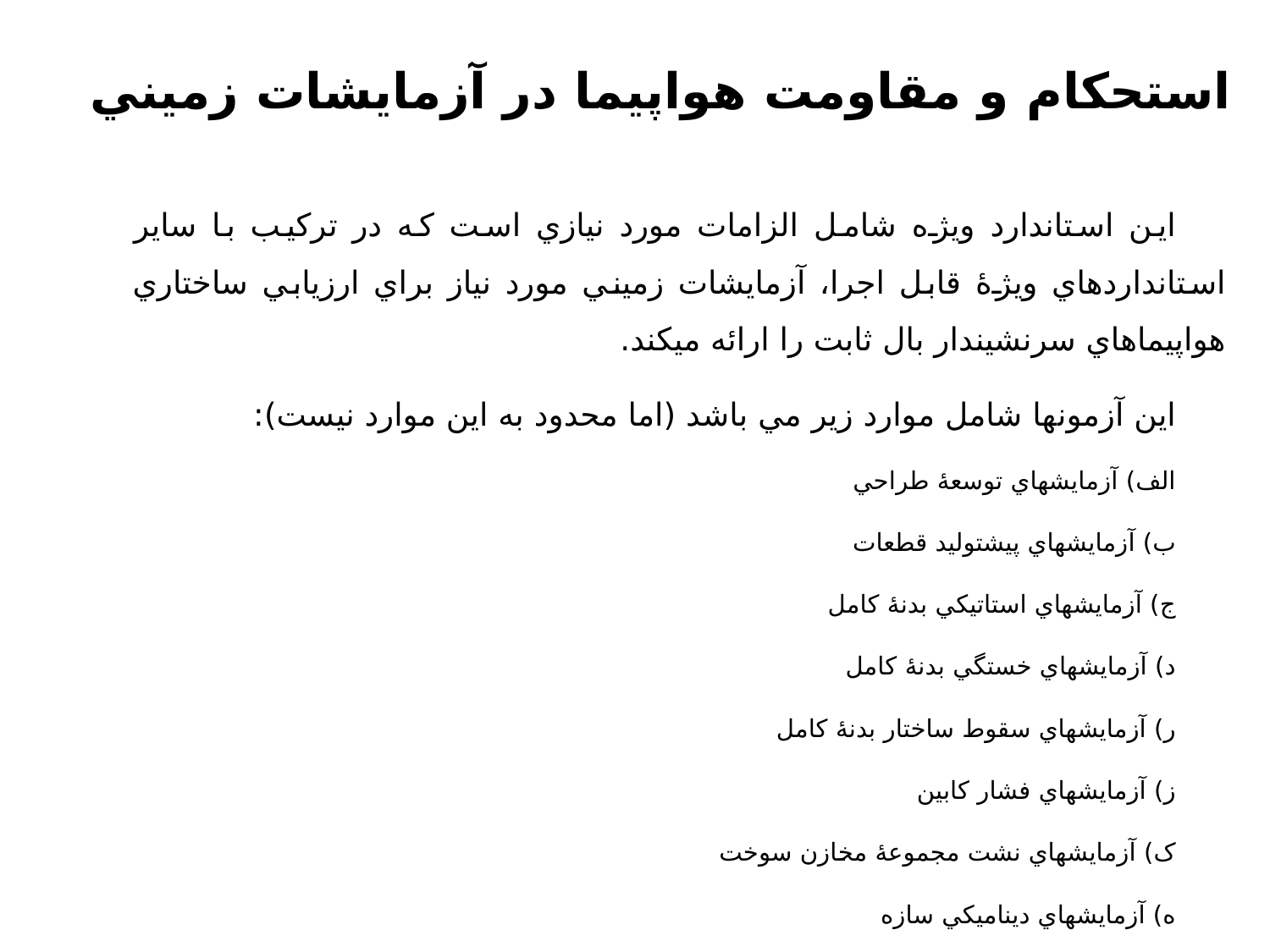

استحکام و مقاومت هواپيما در آزمايشات زميني
اين استاندارد ويژه شامل الزامات مورد نيازي است که در ترکيب با ساير استانداردهاي ويژۀ قابل اجرا، آزمايشات زميني مورد نياز براي ارزيابي ساختاري هواپيماهاي سرنشين­دار بال ثابت را ارائه مي­کند.
اين آزمون­ها شامل موارد زير مي باشد (اما محدود به اين موارد نيست):
الف) آزمايش­هاي توسعۀ طراحي
ب) آزمايش­هاي پيش­توليد قطعات
ج) آزمايش­هاي استاتيکي بدنۀ کامل
د) آزمايش­هاي خستگي بدنۀ کامل
ر) آزمايش­هاي سقوط ساختار بدنۀ کامل
ز) آزمايش­هاي فشار کابين
ک) آزمايش­هاي نشت مجموعۀ مخازن سوخت
ه) آزمايش­هاي ديناميکي سازه
ي) آزمايش­هاي سازه­اي لازم پيش از پرواز